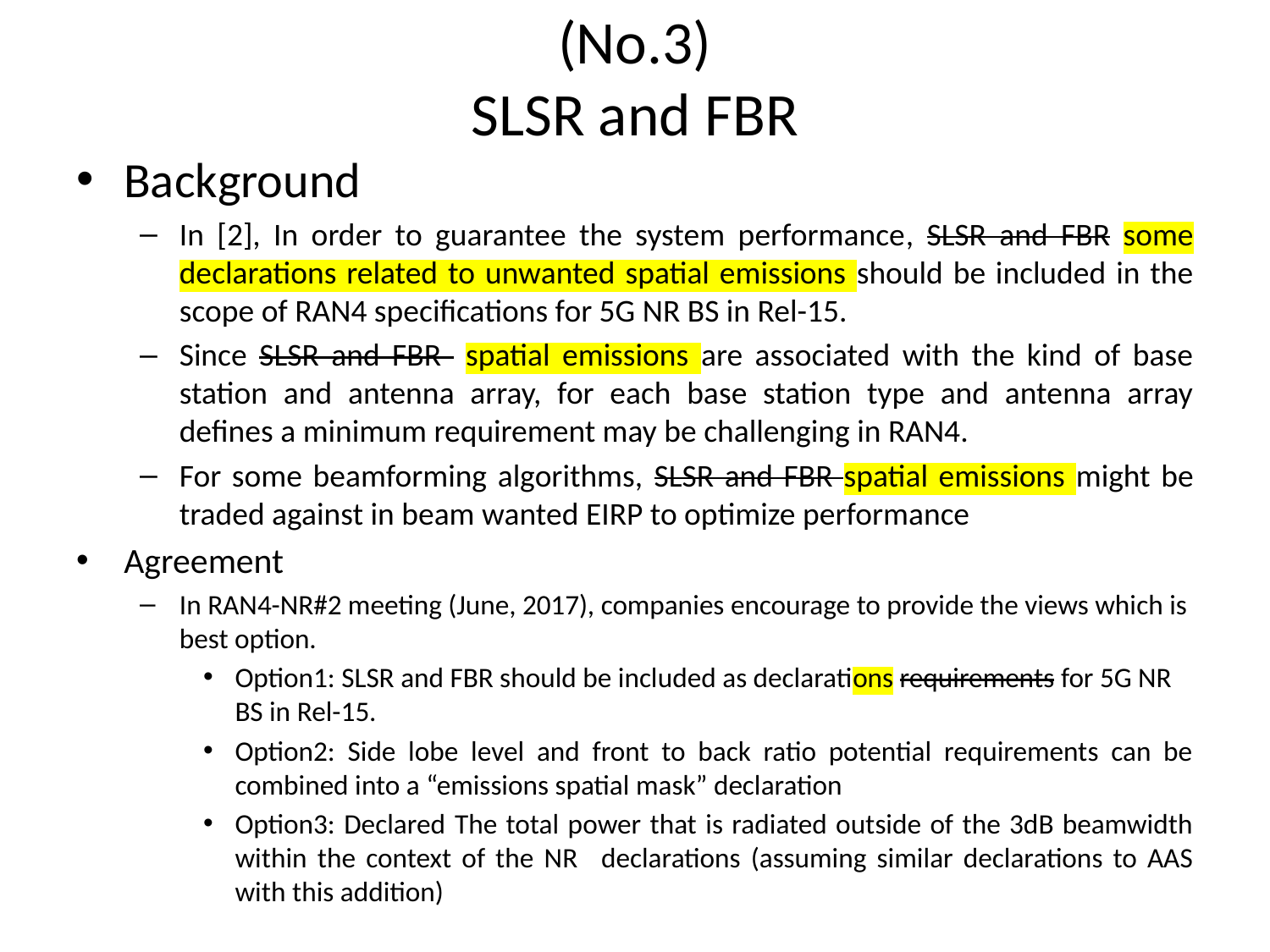

# (No.3) SLSR and FBR
Background
In [2], In order to guarantee the system performance, SLSR and FBR some declarations related to unwanted spatial emissions should be included in the scope of RAN4 specifications for 5G NR BS in Rel-15.
Since SLSR and FBR  spatial emissions are associated with the kind of base station and antenna array, for each base station type and antenna array defines a minimum requirement may be challenging in RAN4.
For some beamforming algorithms, SLSR and FBR spatial emissions might be traded against in beam wanted EIRP to optimize performance
Agreement
In RAN4-NR#2 meeting (June, 2017), companies encourage to provide the views which is best option.
Option1: SLSR and FBR should be included as declarations requirements for 5G NR BS in Rel-15.
Option2: Side lobe level and front to back ratio potential requirements can be combined into a “emissions spatial mask” declaration
Option3: Declared The total power that is radiated outside of the 3dB beamwidth within the context of the NR   declarations (assuming similar declarations to AAS with this addition)